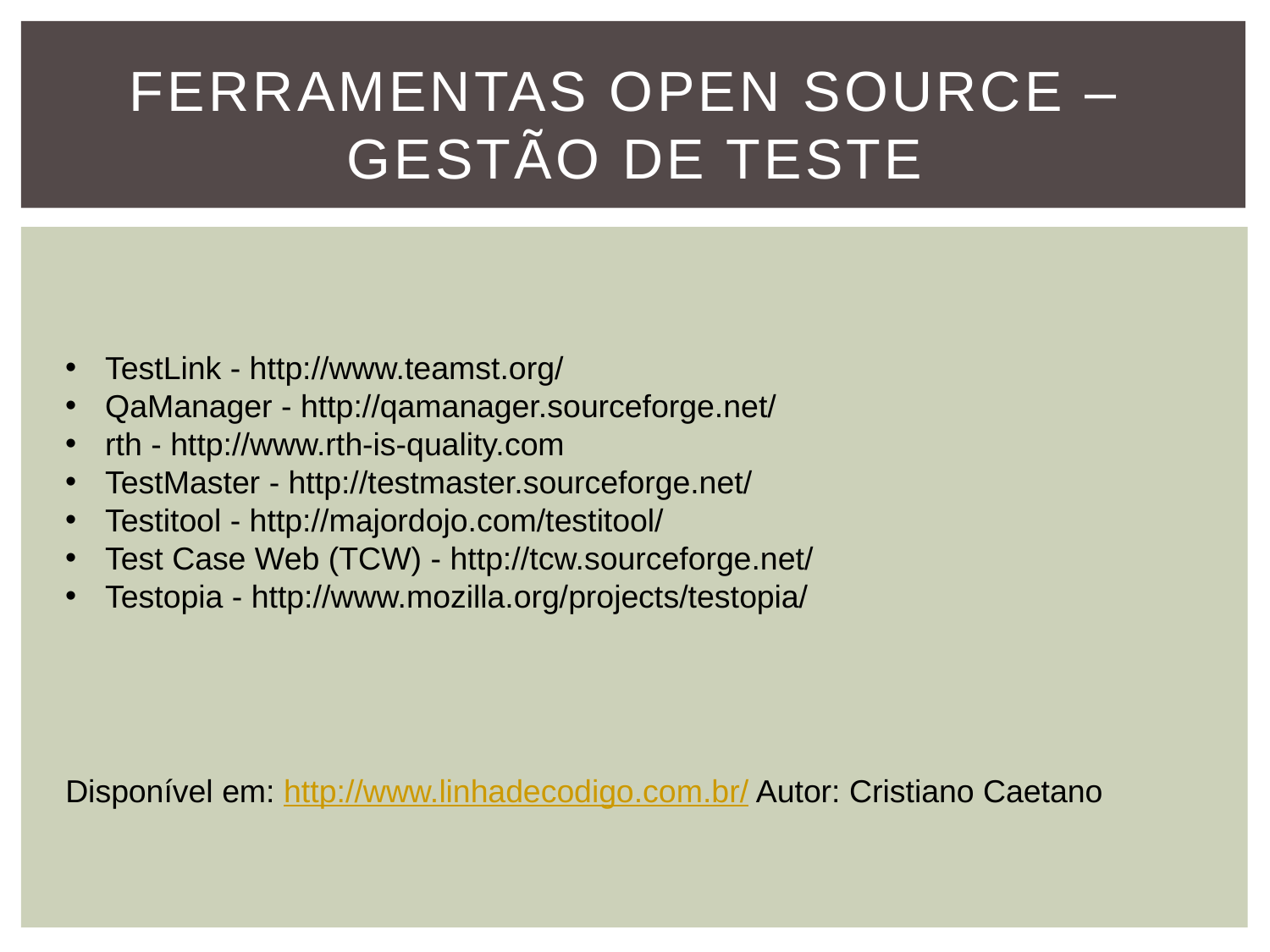

# Ferramentas Open Source – Gestão de Teste
TestLink - http://www.teamst.org/
QaManager - http://qamanager.sourceforge.net/
rth - http://www.rth-is-quality.com
TestMaster - http://testmaster.sourceforge.net/
Testitool - http://majordojo.com/testitool/
Test Case Web (TCW) - http://tcw.sourceforge.net/
Testopia - http://www.mozilla.org/projects/testopia/

Disponível em: http://www.linhadecodigo.com.br/ Autor: Cristiano Caetano